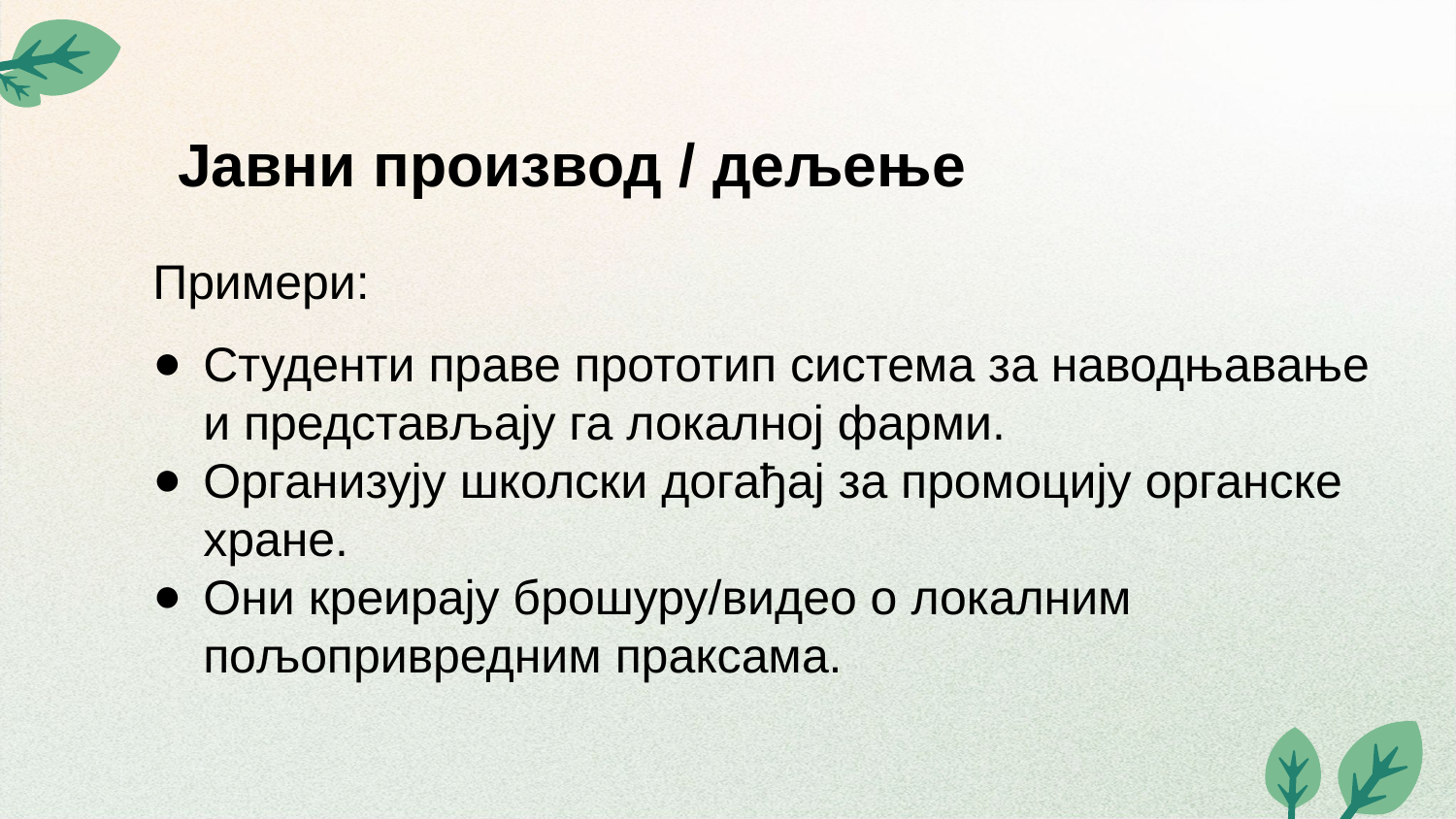

# Јавни производ / дељење
Примери:

Студенти праве прототип система за наводњавање и представљају га локалној фарми.
Организују школски догађај за промоцију органске хране.
Они креирају брошуру/видео о локалним пољопривредним праксама.